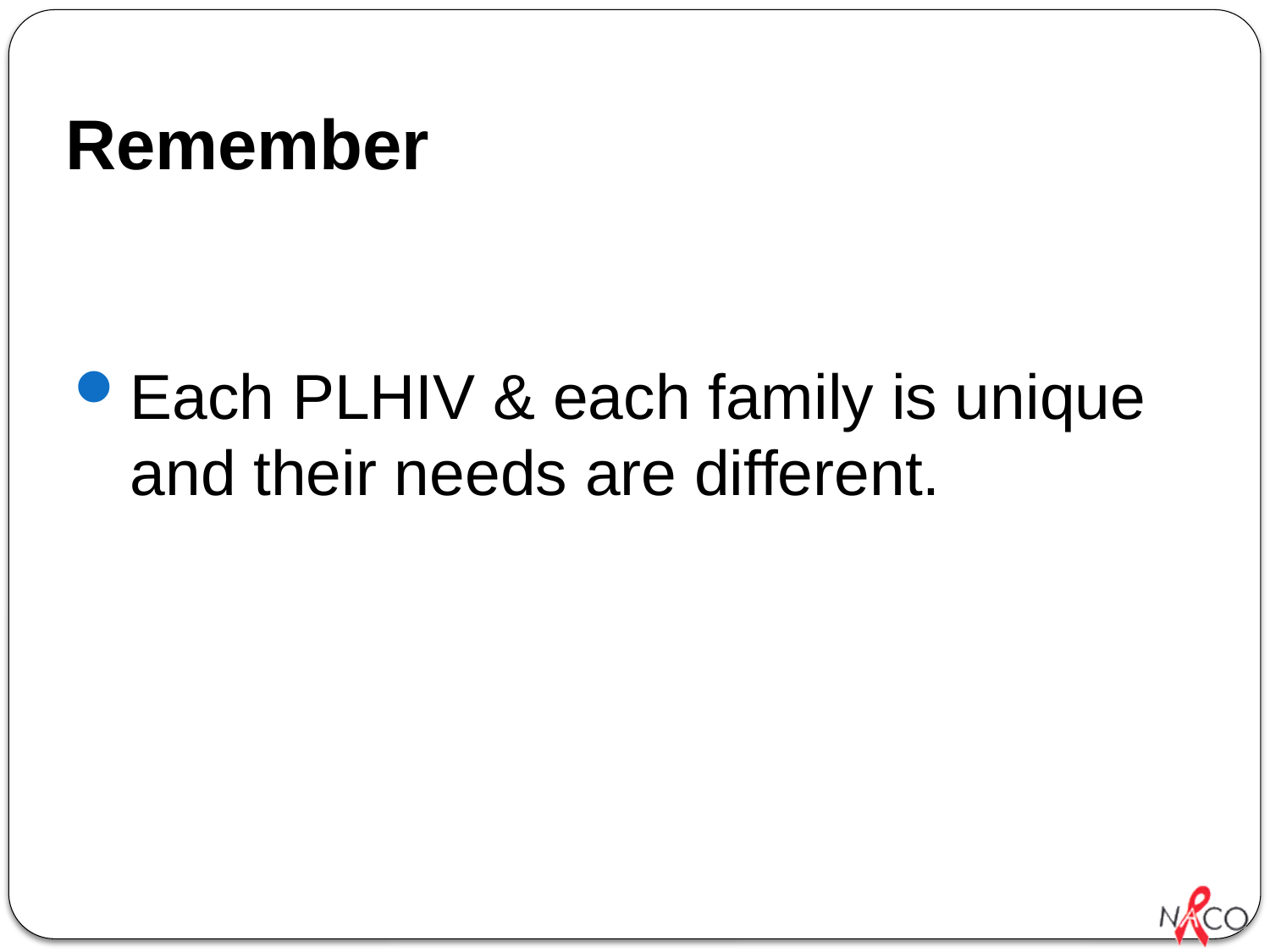

# Remember
Each PLHIV & each family is unique and their needs are different.